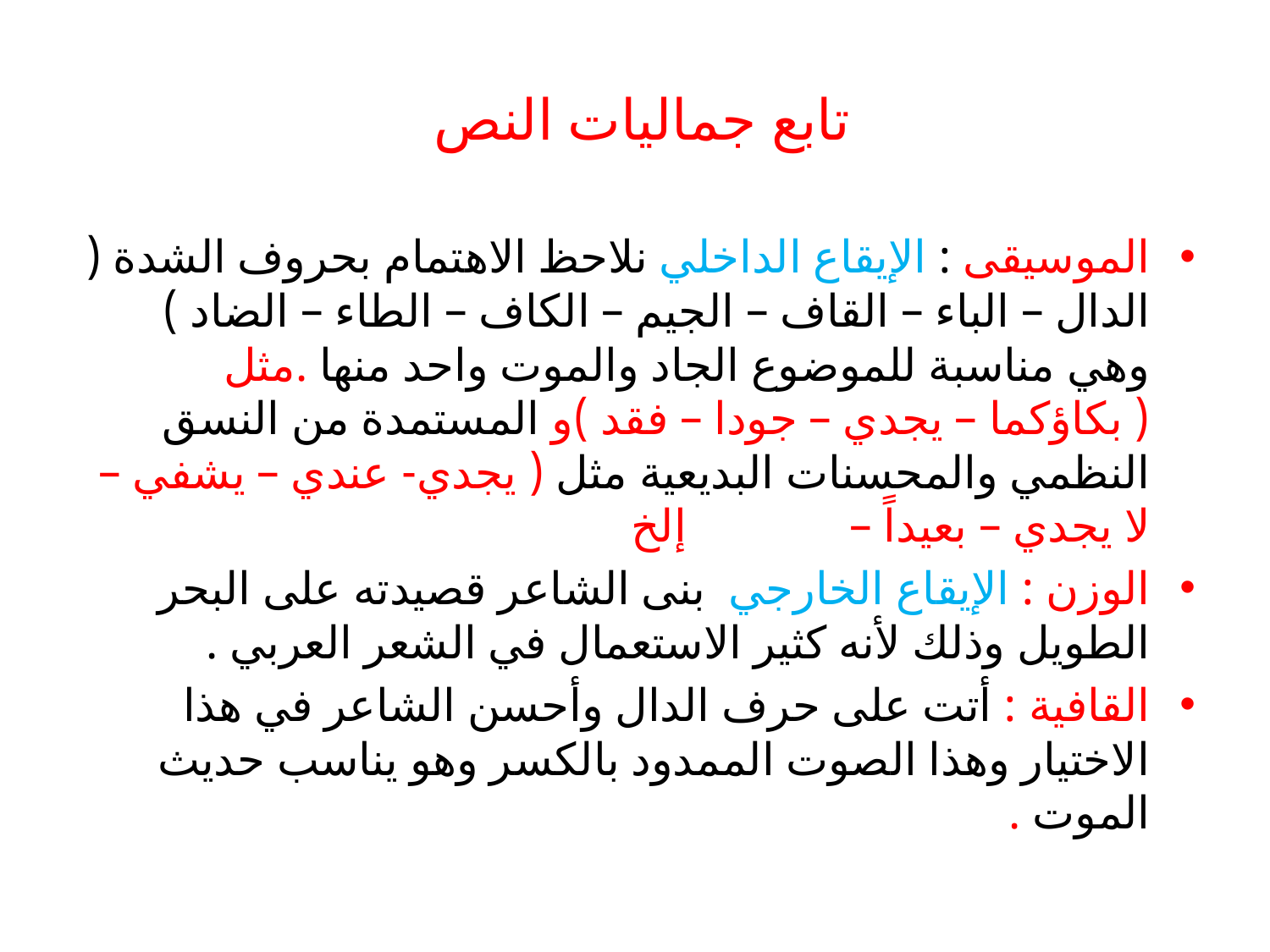

# تابع جماليات النص
الموسيقى : الإيقاع الداخلي نلاحظ الاهتمام بحروف الشدة ( الدال – الباء – القاف – الجيم – الكاف – الطاء – الضاد ) وهي مناسبة للموضوع الجاد والموت واحد منها .مثل ( بكاؤكما – يجدي – جودا – فقد )و المستمدة من النسق النظمي والمحسنات البديعية مثل ( يجدي- عندي – يشفي – لا يجدي – بعيداً –              إلخ
الوزن : الإيقاع الخارجي  بنى الشاعر قصيدته على البحر الطويل وذلك لأنه كثير الاستعمال في الشعر العربي .
القافية : أتت على حرف الدال وأحسن الشاعر في هذا الاختيار وهذا الصوت الممدود بالكسر وهو يناسب حديث الموت .